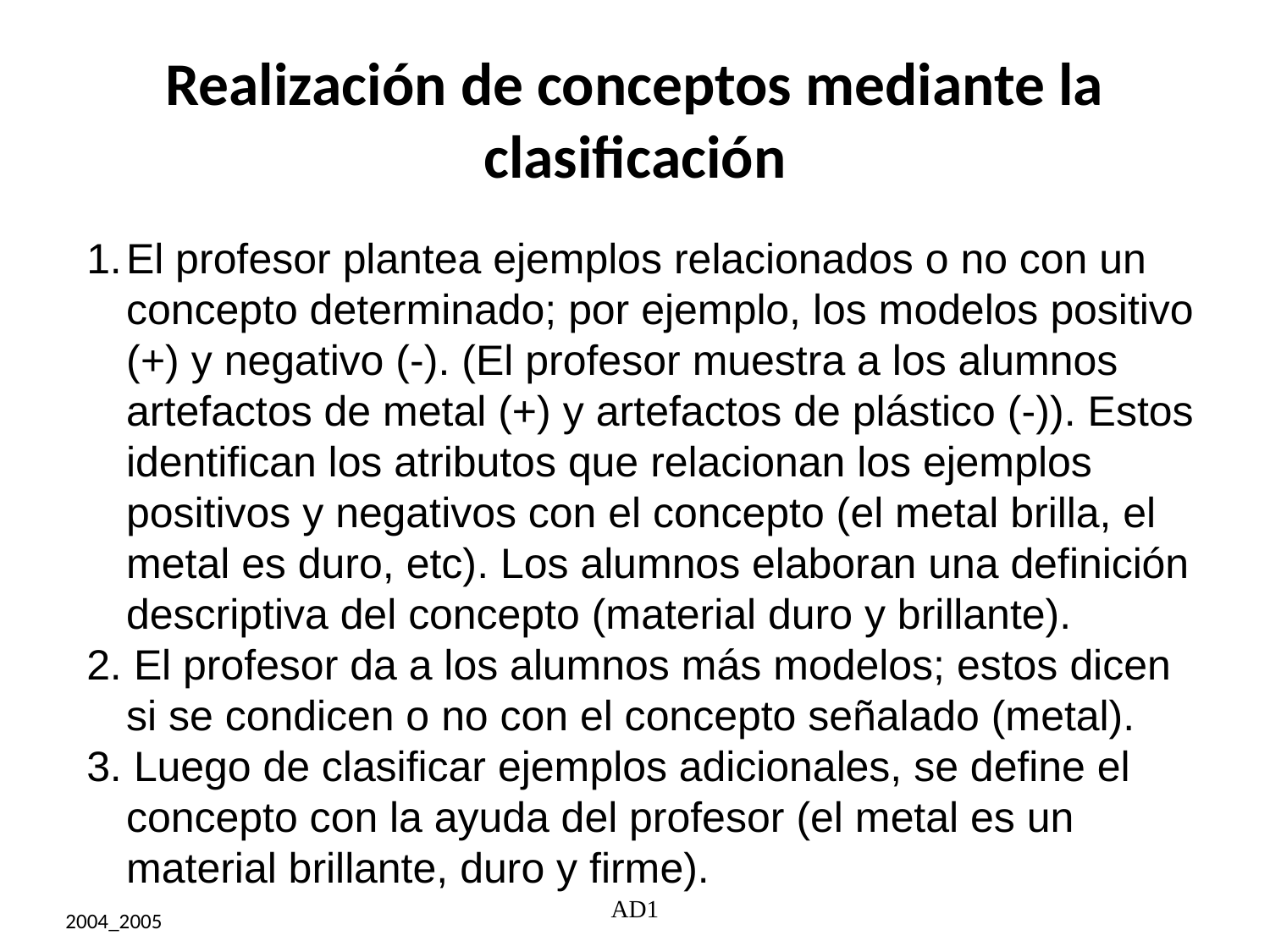

# Realización de conceptos mediante la clasificación
1.	El profesor plantea ejemplos relacionados o no con un concepto determinado; por ejemplo, los modelos positivo (+) y negativo (-). (El profesor muestra a los alumnos artefactos de metal (+) y artefactos de plástico (-)). Estos identifican los atributos que relacionan los ejemplos positivos y negativos con el concepto (el metal brilla, el metal es duro, etc). Los alumnos elaboran una definición descriptiva del concepto (material duro y brillante).
2. El profesor da a los alumnos más modelos; estos dicen si se condicen o no con el concepto señalado (metal).
3. Luego de clasificar ejemplos adicionales, se define el concepto con la ayuda del profesor (el metal es un material brillante, duro y firme).

AD1
2004_2005